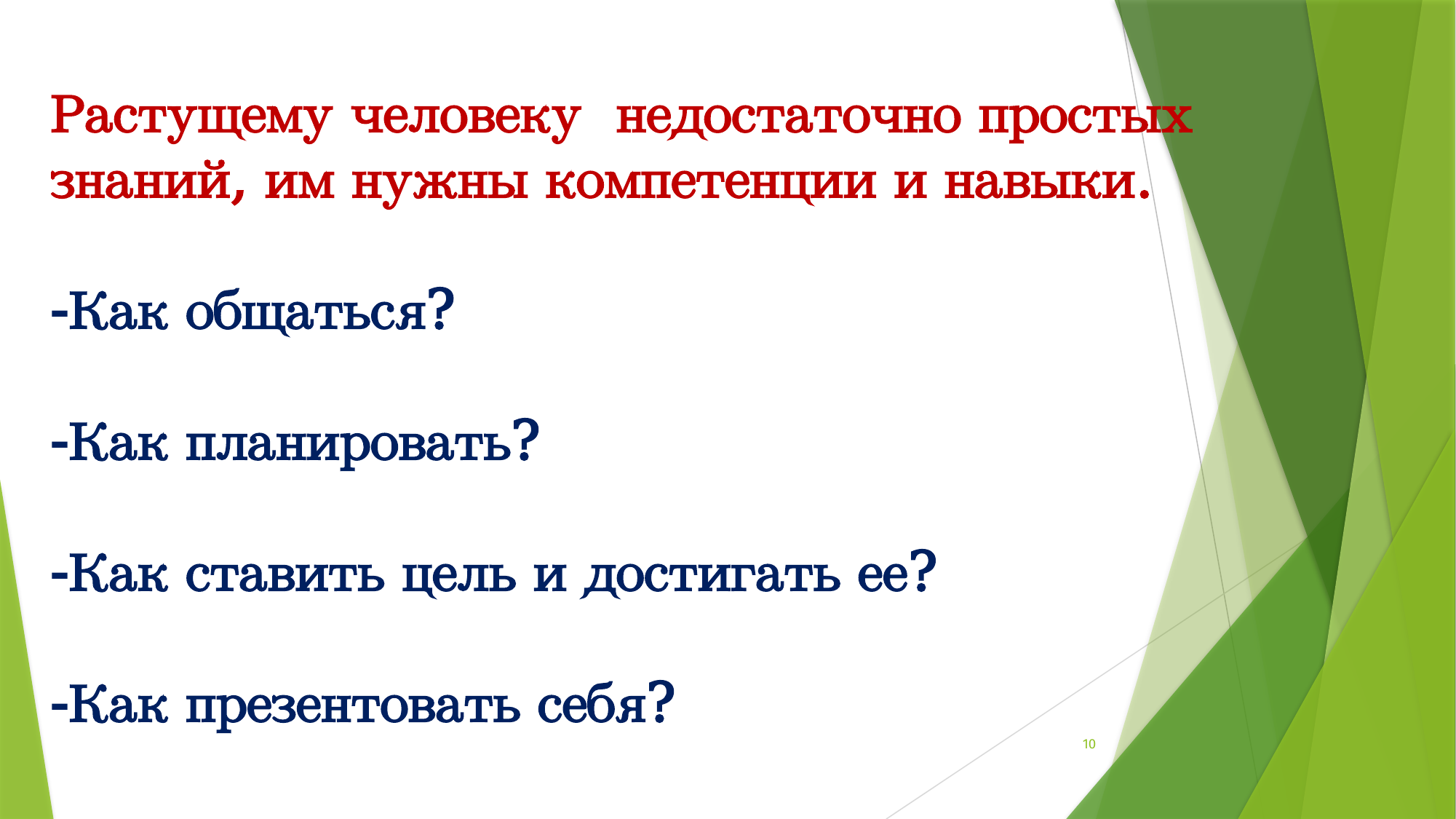

# Растущему человеку  недостаточно простых   знаний, им нужны компетенции и навыки. -Как общаться? -Как планировать? -Как ставить цель и достигать ее? -Как презентовать себя?
10